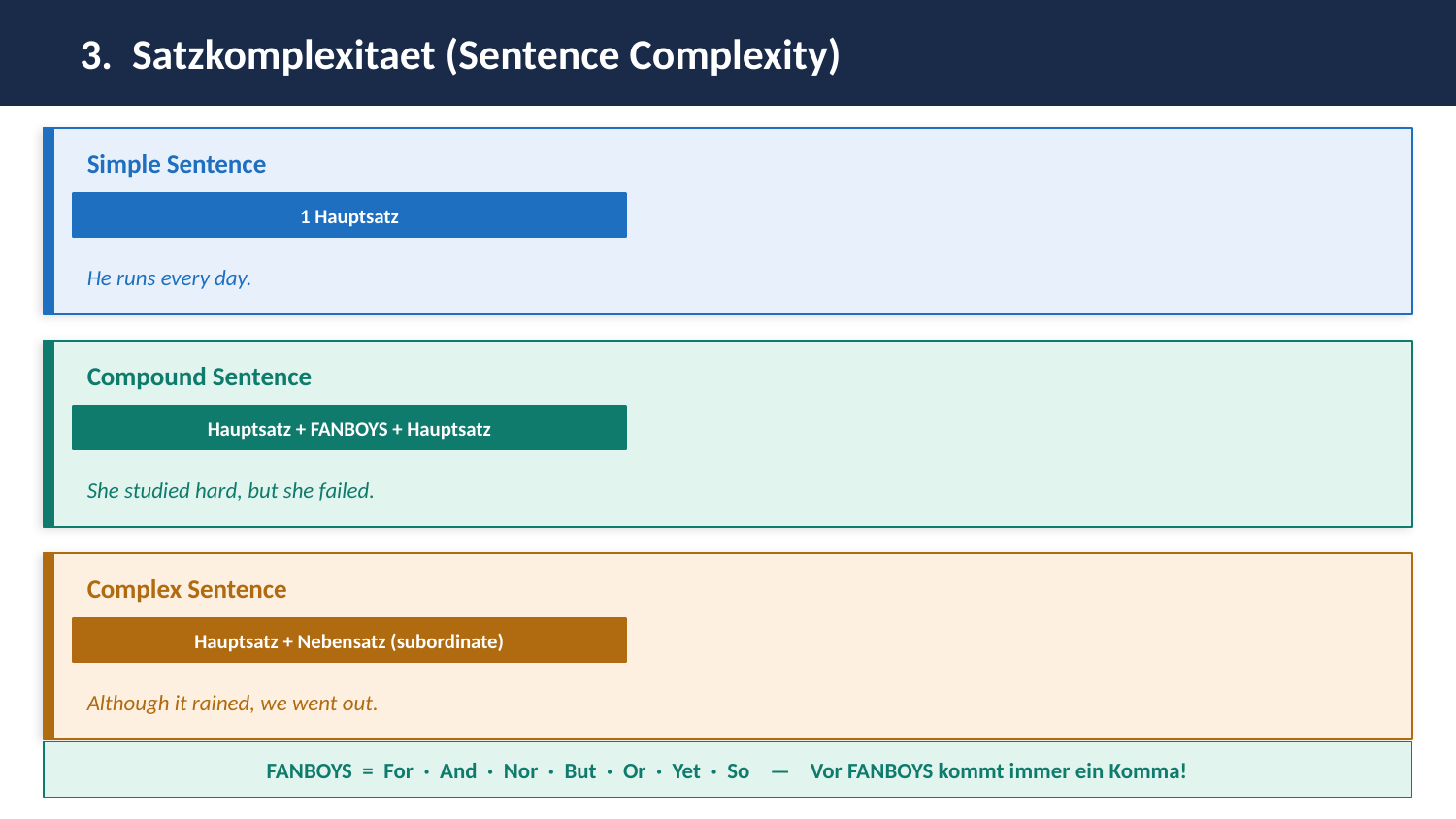

3.  Satzkomplexitaet (Sentence Complexity)

Simple Sentence

1 Hauptsatz
He runs every day.

Compound Sentence

Hauptsatz + FANBOYS + Hauptsatz
She studied hard, but she failed.

Complex Sentence

Hauptsatz + Nebensatz (subordinate)
Although it rained, we went out.

FANBOYS  =  For  ·  And  ·  Nor  ·  But  ·  Or  ·  Yet  ·  So    —    Vor FANBOYS kommt immer ein Komma!